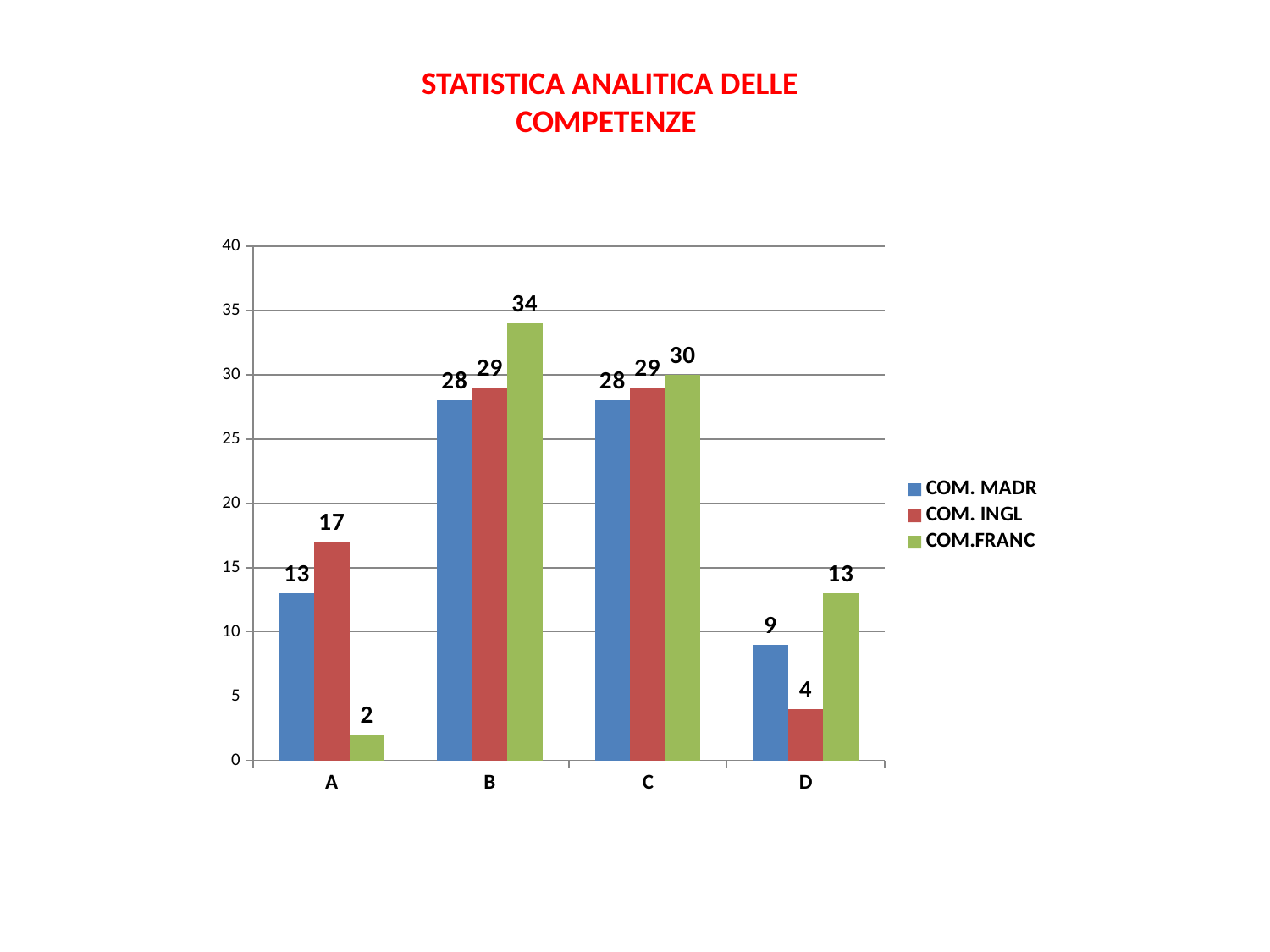

STATISTICA ANALITICA DELLE COMPETENZE

### Chart

| Category | COM. MADR | COM. INGL | COM.FRANC |
|---|---|---|---|
| A | 13.0 | 17.0 | 2.0 |
| B | 28.0 | 29.0 | 34.0 |
| C | 28.0 | 29.0 | 30.0 |
| D | 9.0 | 4.0 | 13.0 |